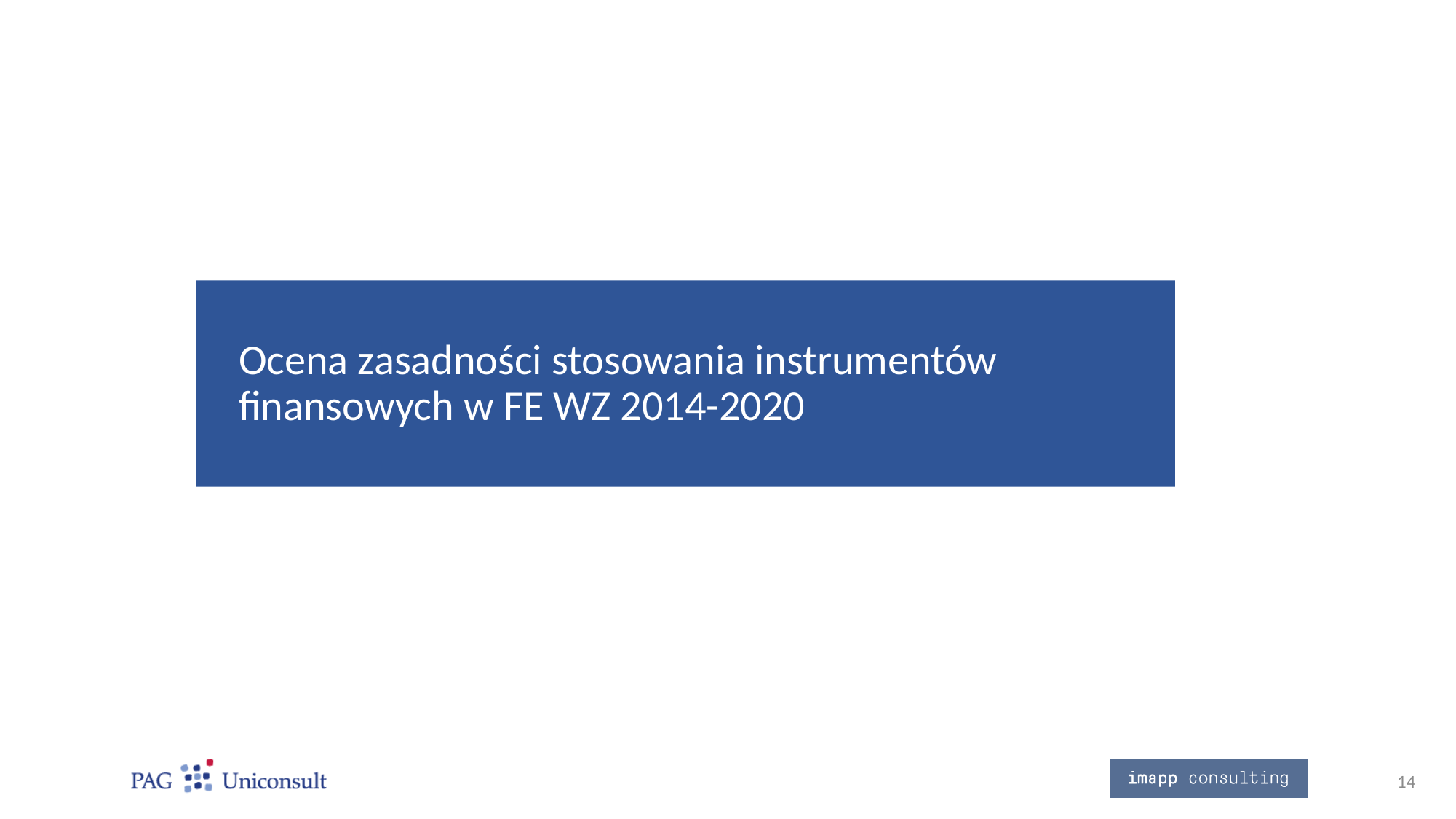

# Ocena zasadności stosowania instrumentów finansowych w FE WZ 2014-2020
14